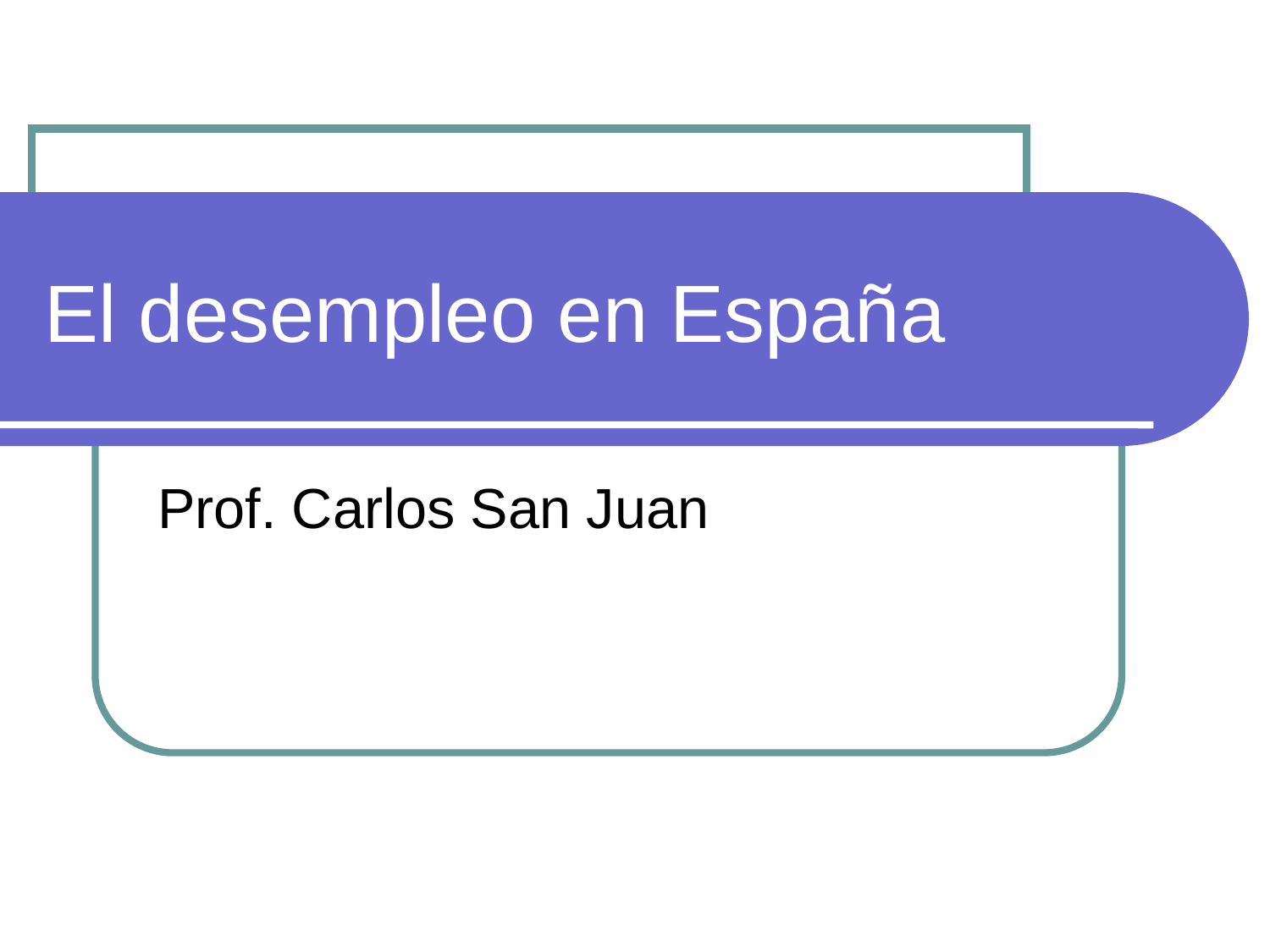

# El desempleo en España
Prof. Carlos San Juan